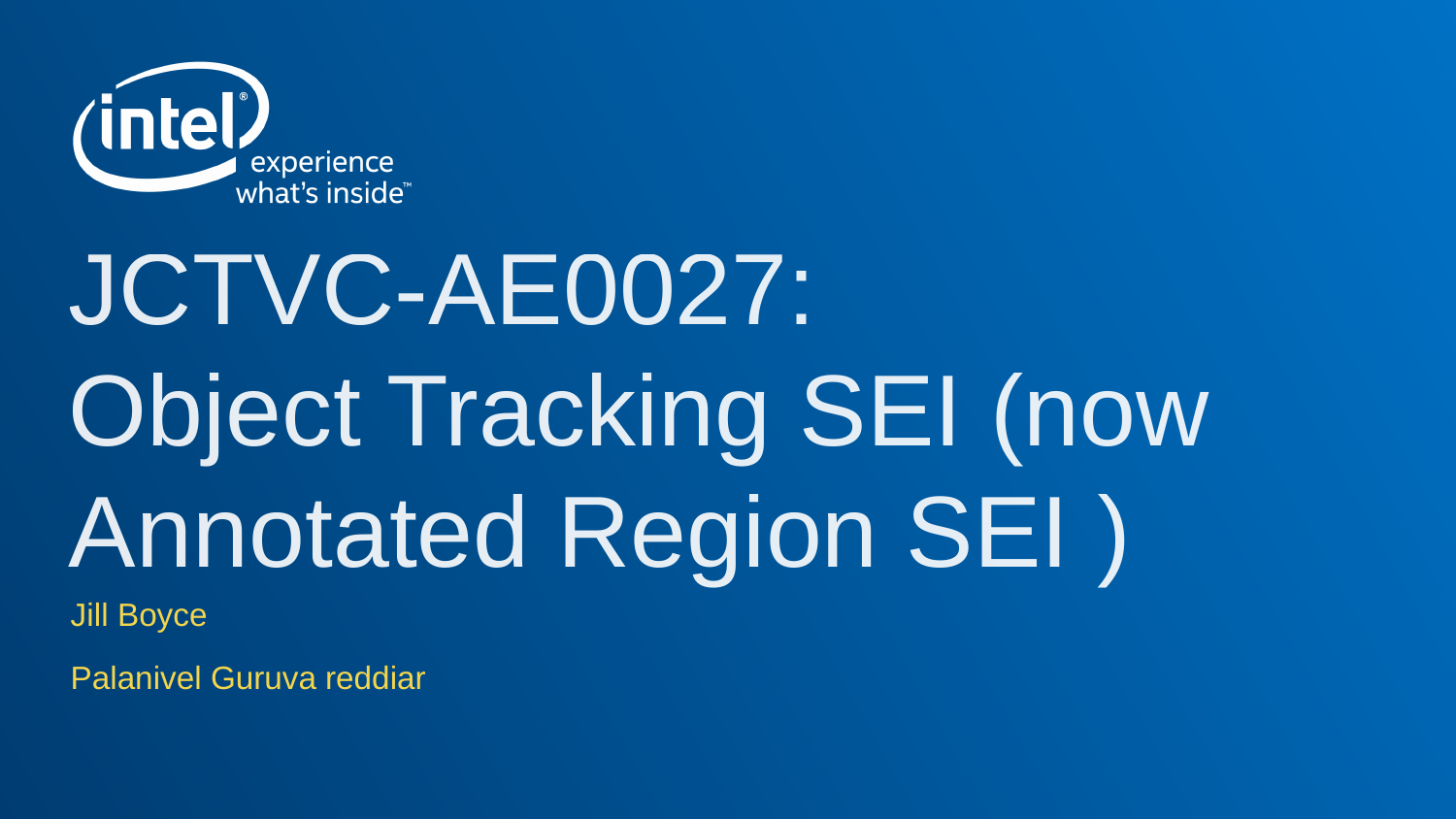

# JCTVC-AE0027: Object Tracking SEI (now Annotated Region SEI )
Jill Boyce
Palanivel Guruva reddiar